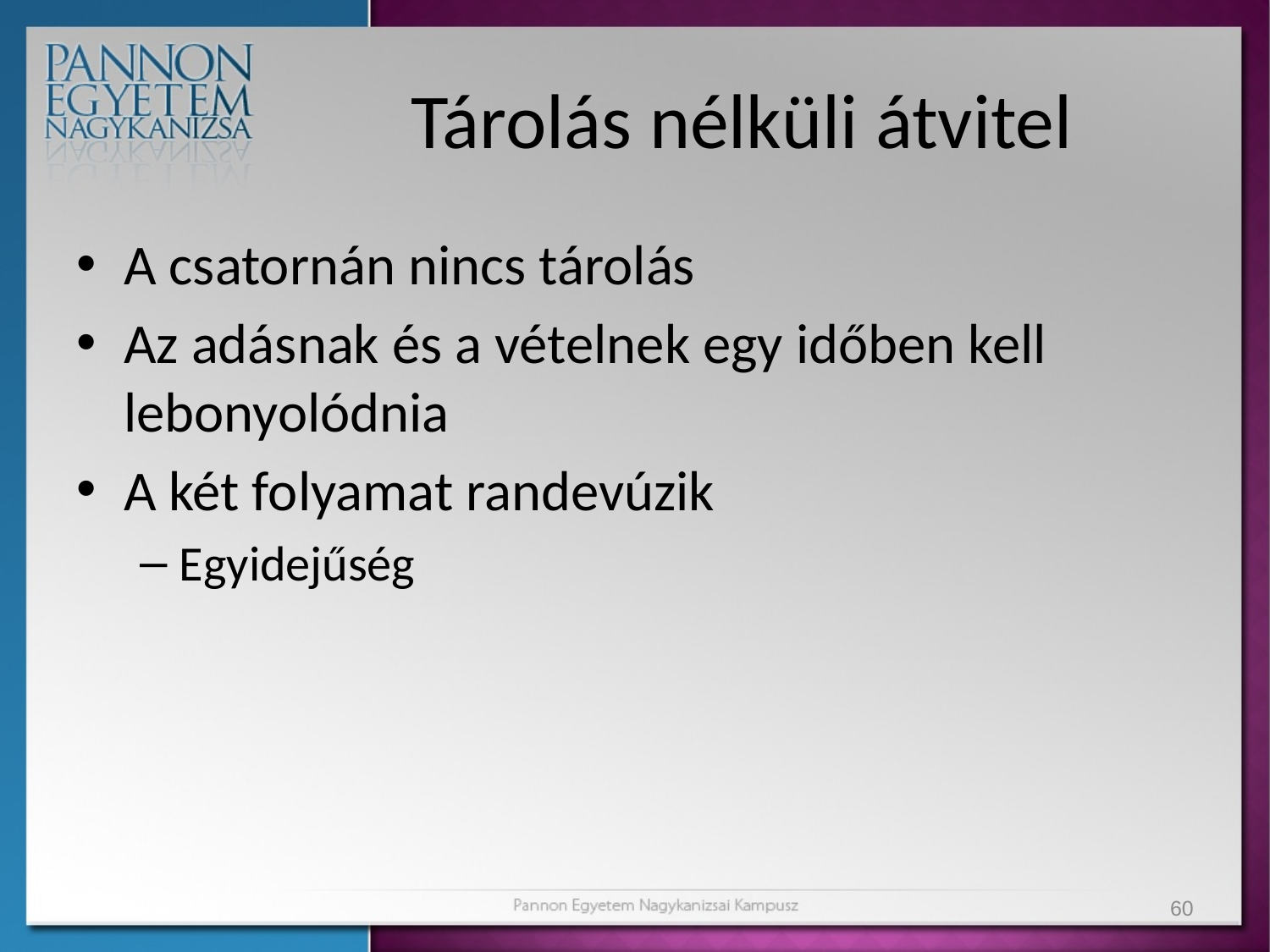

# Tárolás nélküli átvitel
A csatornán nincs tárolás
Az adásnak és a vételnek egy időben kell lebonyolódnia
A két folyamat randevúzik
Egyidejűség
60